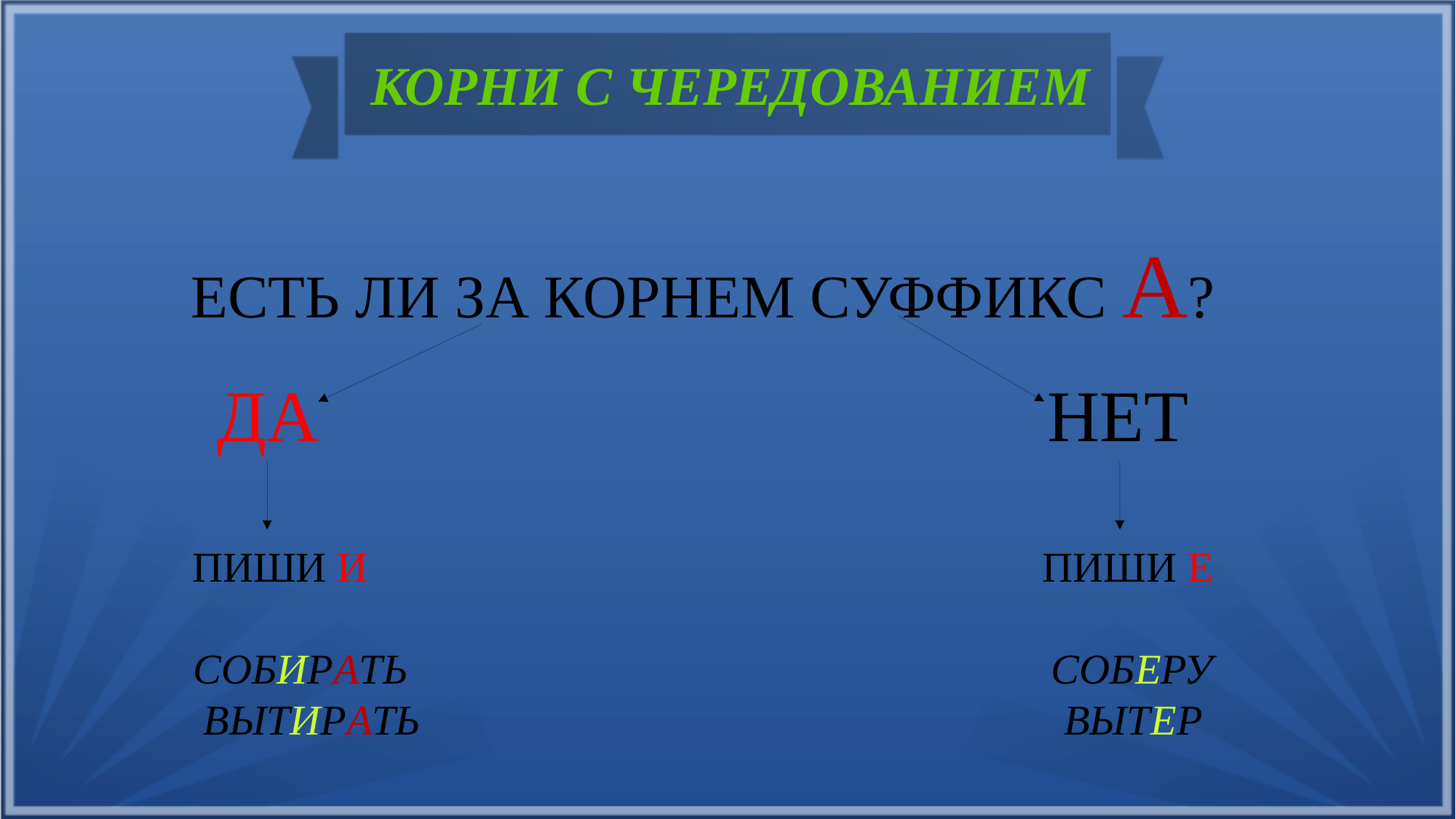

КОРНИ С ЧЕРЕДОВАНИЕМ

ЕСТЬ ЛИ ЗА КОРНЕМ СУФФИКС А?

ДА                                        НЕТ

ПИШИ И                                                                ПИШИ Е

СОБИРАТЬ                                                             СОБЕРУ
ВЫТИРАТЬ                                                             ВЫТЕР